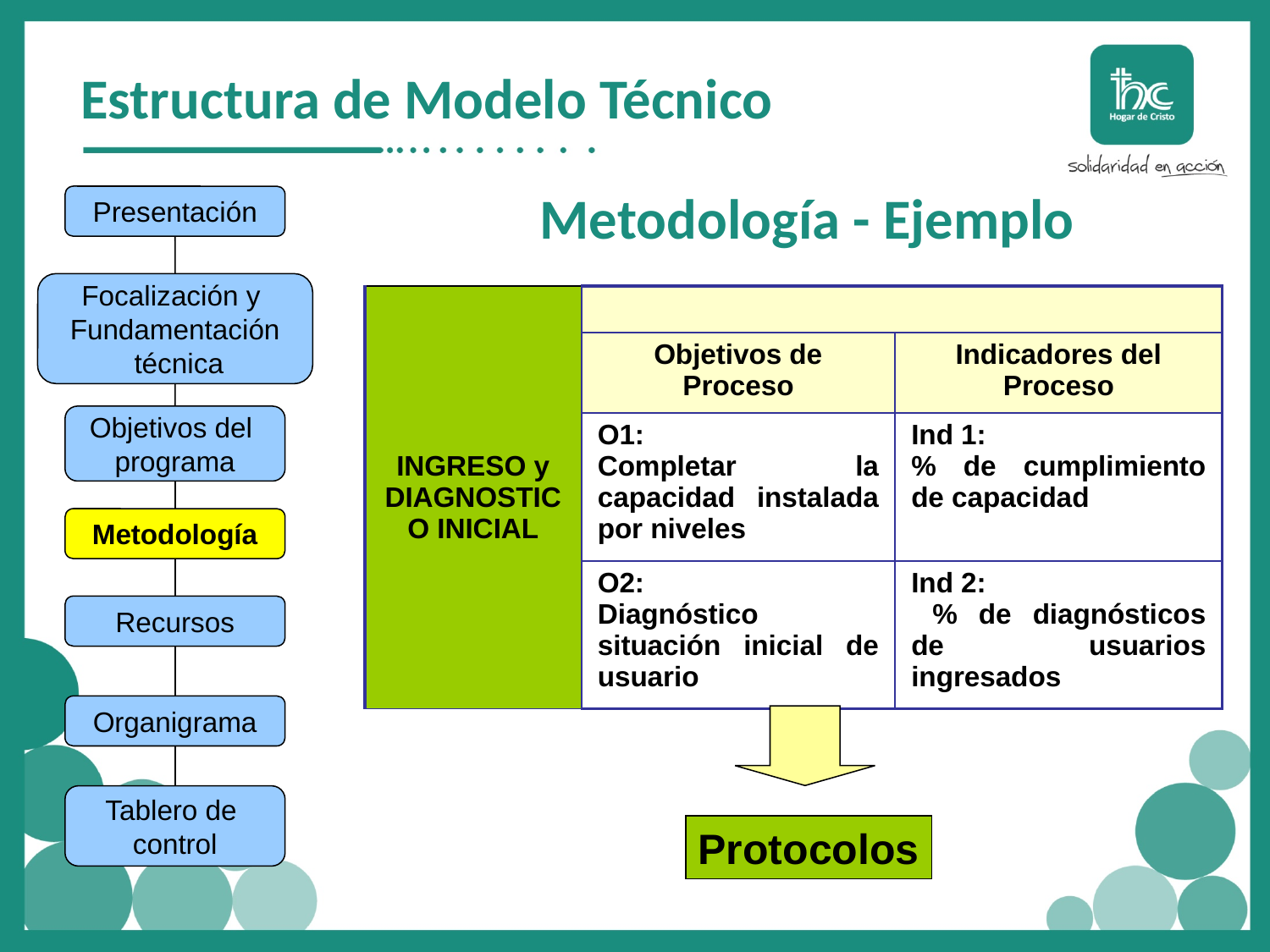

Estructura de Modelo Técnico
Metodología - Ejemplo
Presentación
Focalización y
Fundamentación
 técnica
| INGRESO y DIAGNOSTICO INICIAL |  |  |
| --- | --- | --- |
|  | Objetivos de Proceso | Indicadores del Proceso |
|  | O1: Completar la capacidad instalada por niveles | Ind 1: % de cumplimiento de capacidad |
|  | O2: Diagnóstico situación inicial de usuario | Ind 2: % de diagnósticos de usuarios ingresados |
Objetivos del
programa
Metodología
Recursos
Organigrama

Tablero de
control
Protocolos